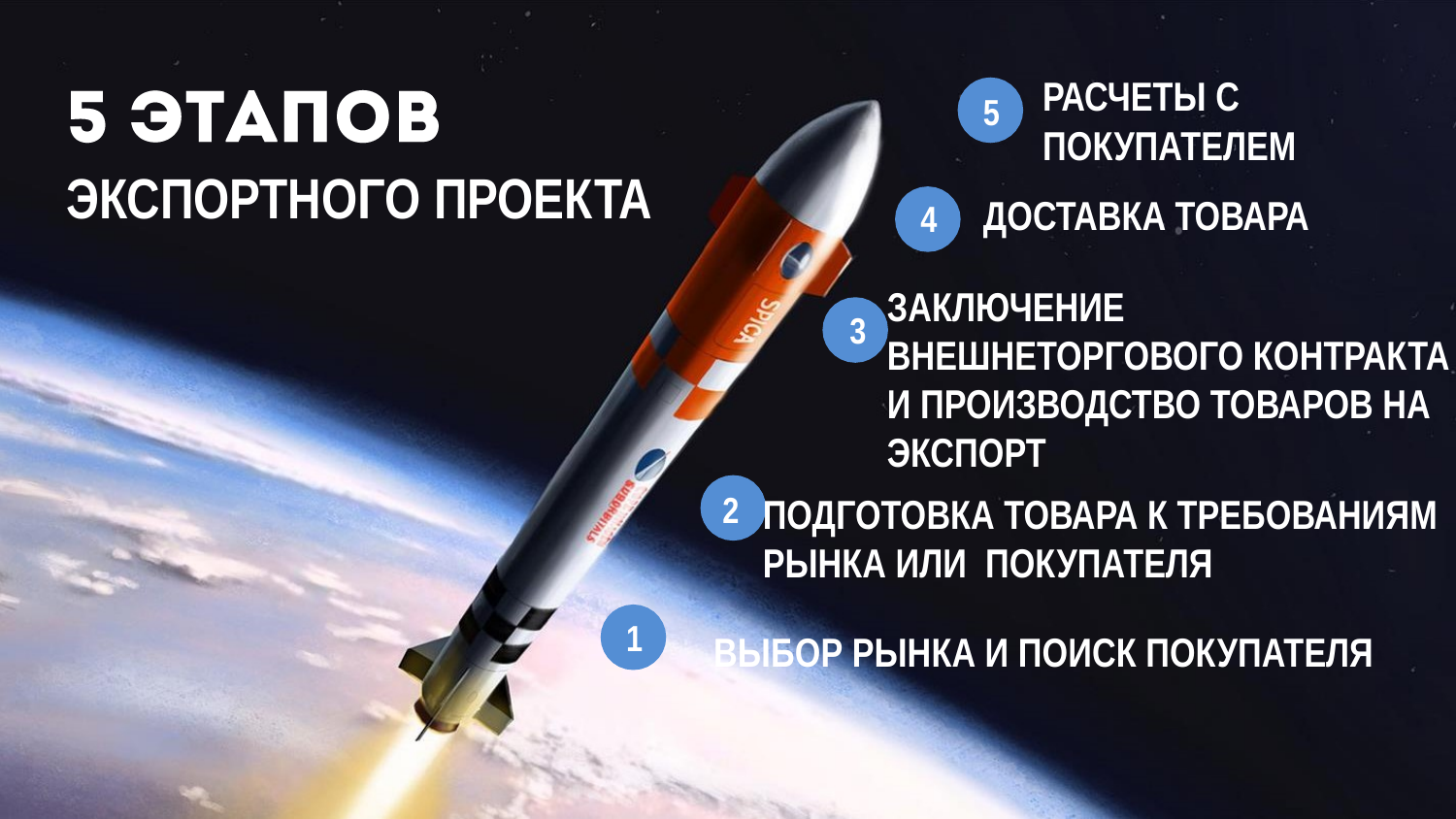

Расчеты с покупателем

5
# экспортного проекта

Доставка товара
4
Заключение внешнеторгового контракта и производство товаров на экспорт

3

2
Подготовка товара к требованиям рынка или  покупателя

1
Выбор рынка и поиск покупателя